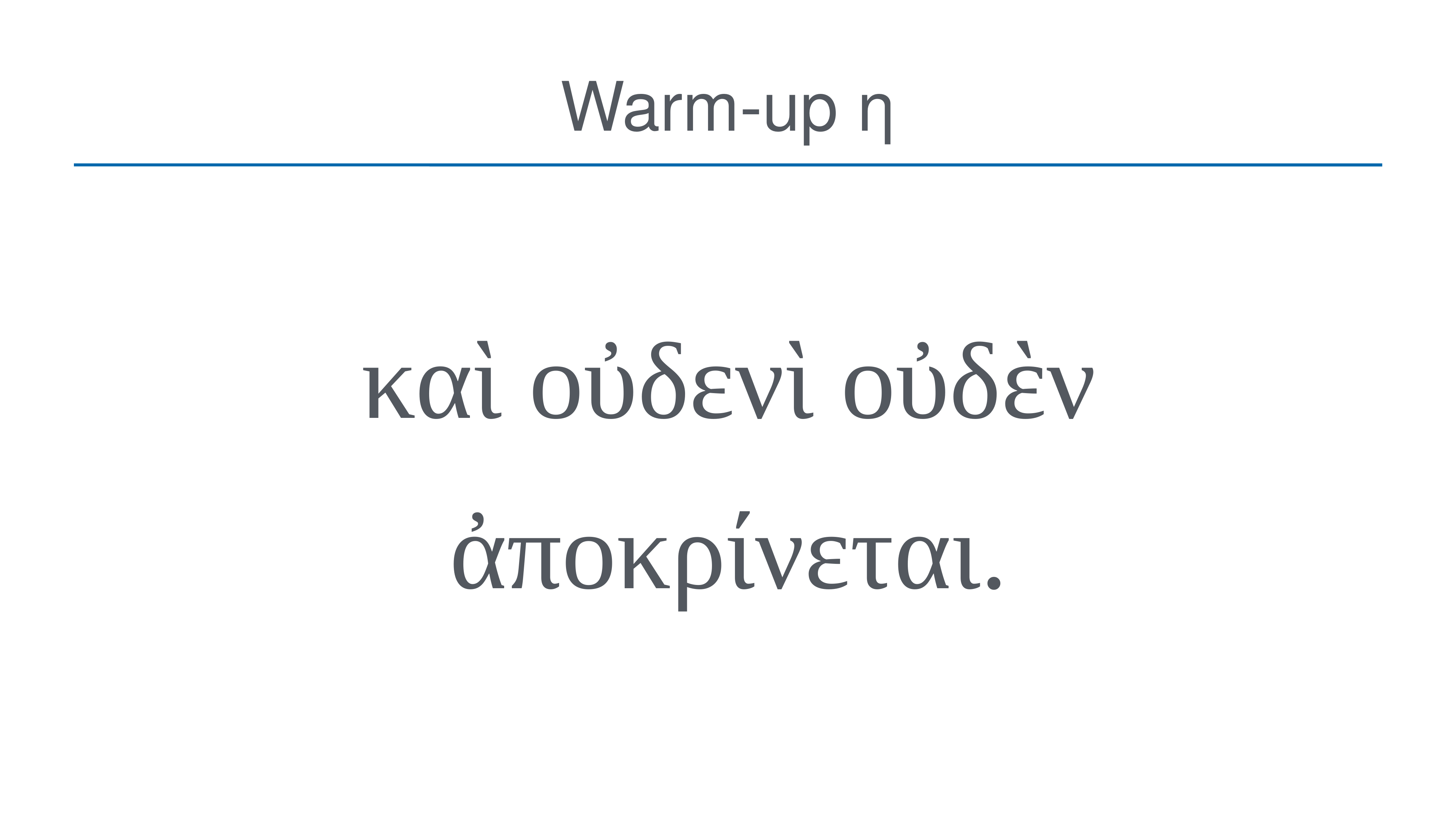

# Warm-up η
καὶ οὐδενὶ οὐδὲν ἀποκρίνεται.